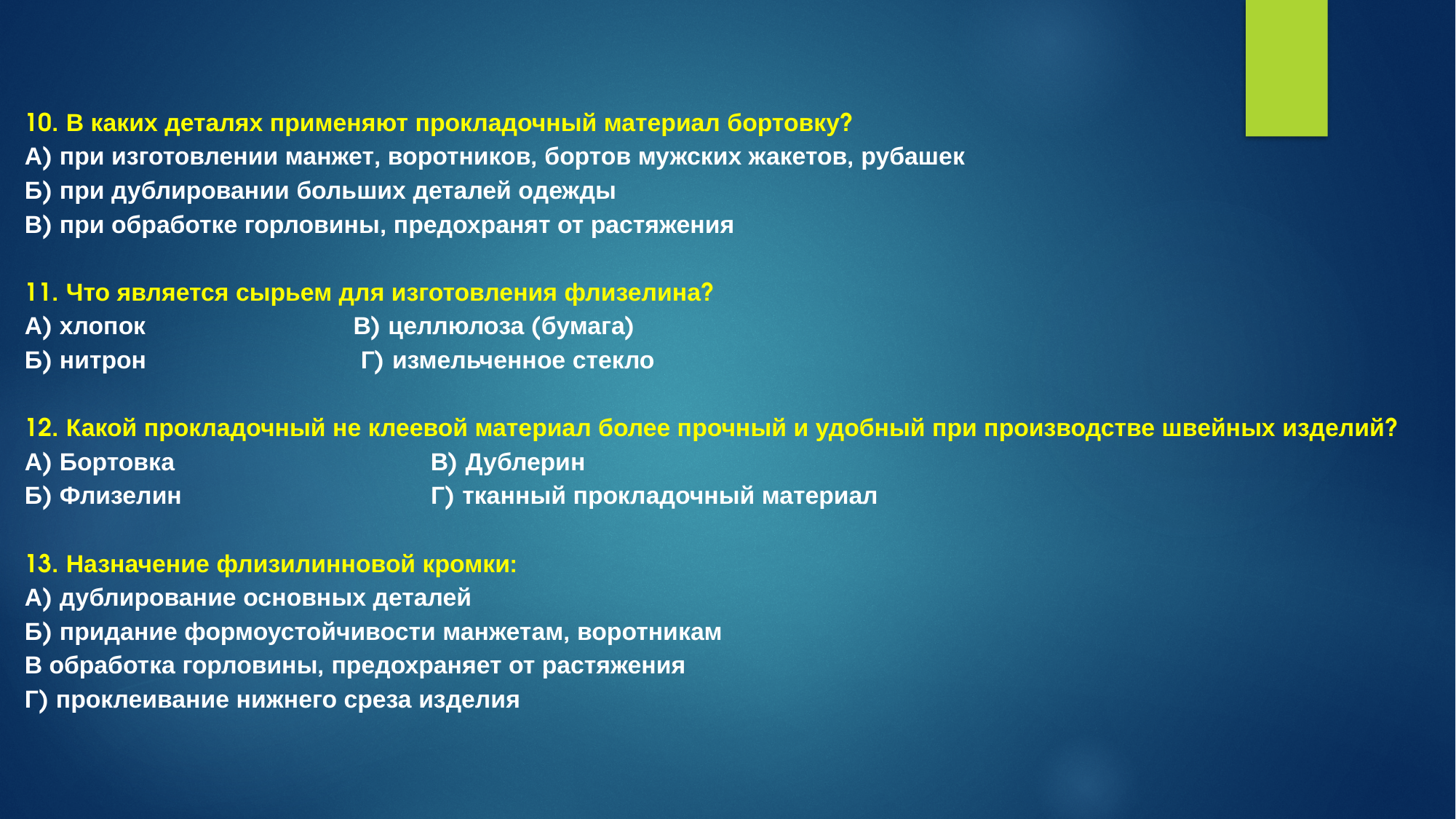

10. В каких деталях применяют прокладочный материал бортовку?
А) при изготовлении манжет, воротников, бортов мужских жакетов, рубашек
Б) при дублировании больших деталей одежды
В) при обработке горловины, предохранят от растяжения

11. Что является сырьем для изготовления флизелина?
А) хлопок                              В) целлюлоза (бумага)
Б) нитрон                               Г) измельченное стекло

12. Какой прокладочный не клеевой материал более прочный и удобный при производстве швейных изделий?
А) Бортовка                                     В) Дублерин
Б) Флизелин                                    Г) тканный прокладочный материал

13. Назначение флизилинновой кромки:
А) дублирование основных деталей
Б) придание формоустойчивости манжетам, воротникам
В обработка горловины, предохраняет от растяжения
Г) проклеивание нижнего среза изделия